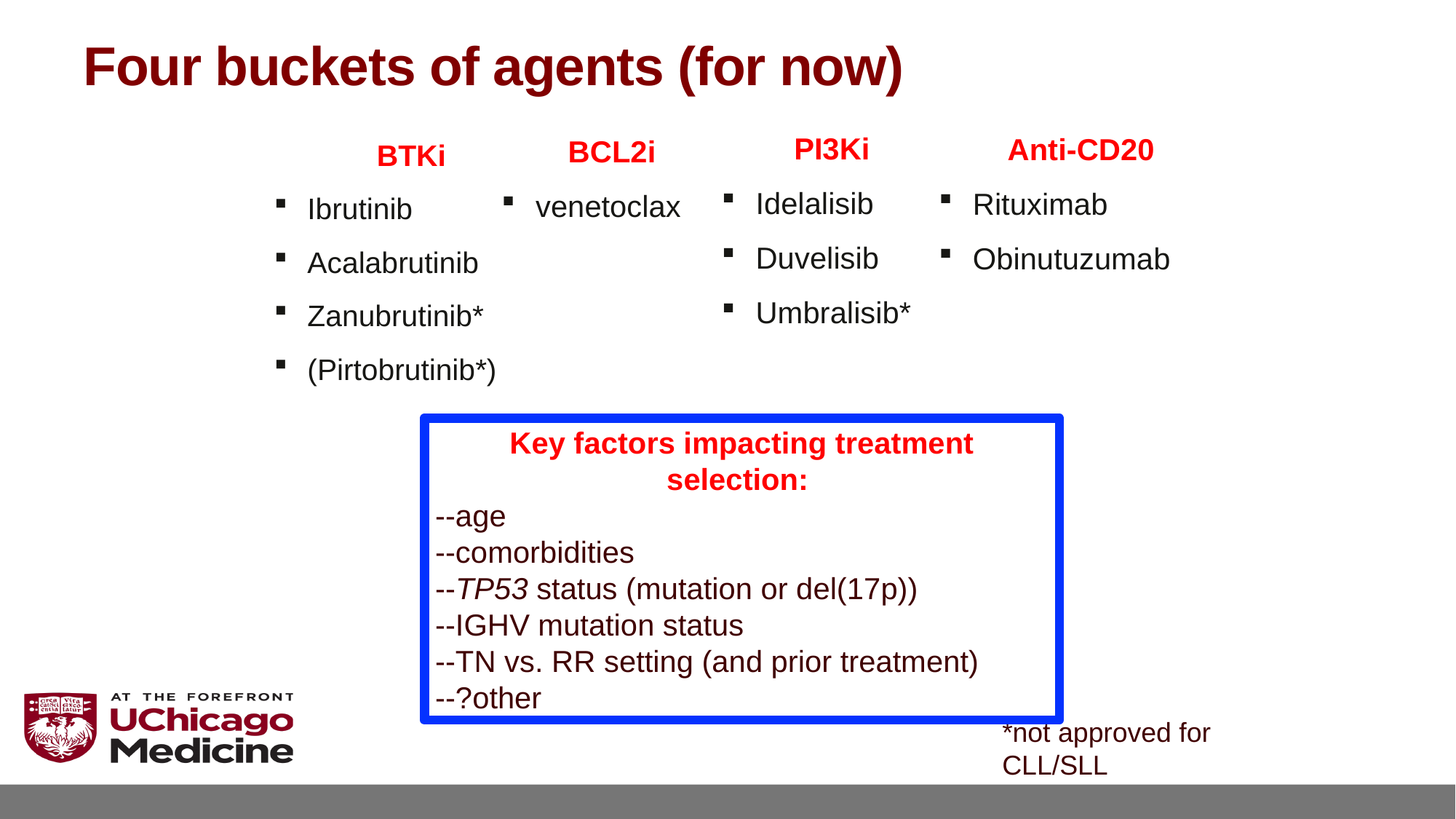

# Four buckets of agents (for now)
PI3Ki
Idelalisib
Duvelisib
Umbralisib*
Anti-CD20
Rituximab
Obinutuzumab

BCL2i
venetoclax
BTKi
Ibrutinib
Acalabrutinib
Zanubrutinib*
(Pirtobrutinib*)
Key factors impacting treatment selection:
--age
--comorbidities
--TP53 status (mutation or del(17p))
--IGHV mutation status
--TN vs. RR setting (and prior treatment)
--?other
*not approved for CLL/SLL